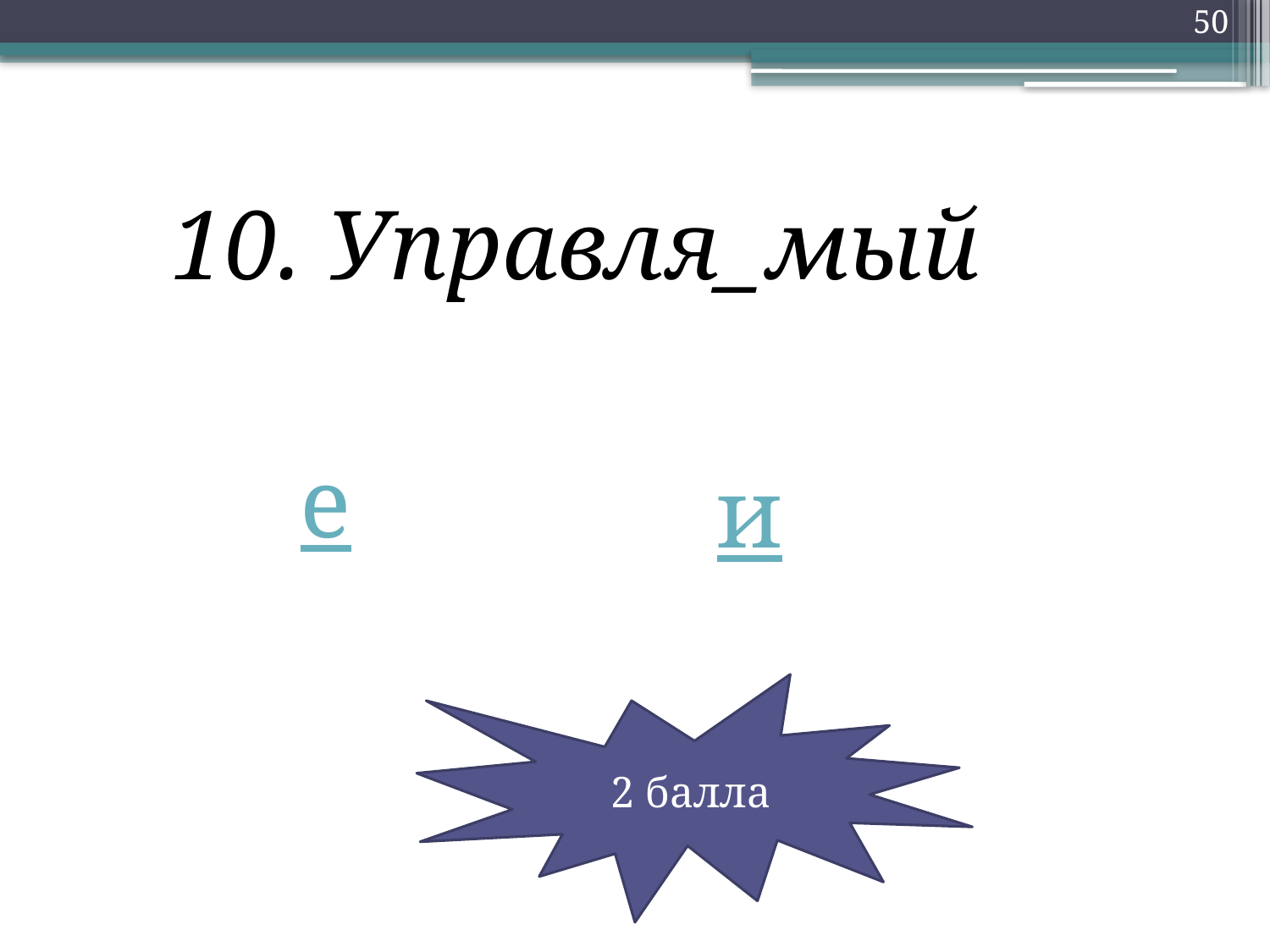

50
10. Управля_мый
е
и
2 балла